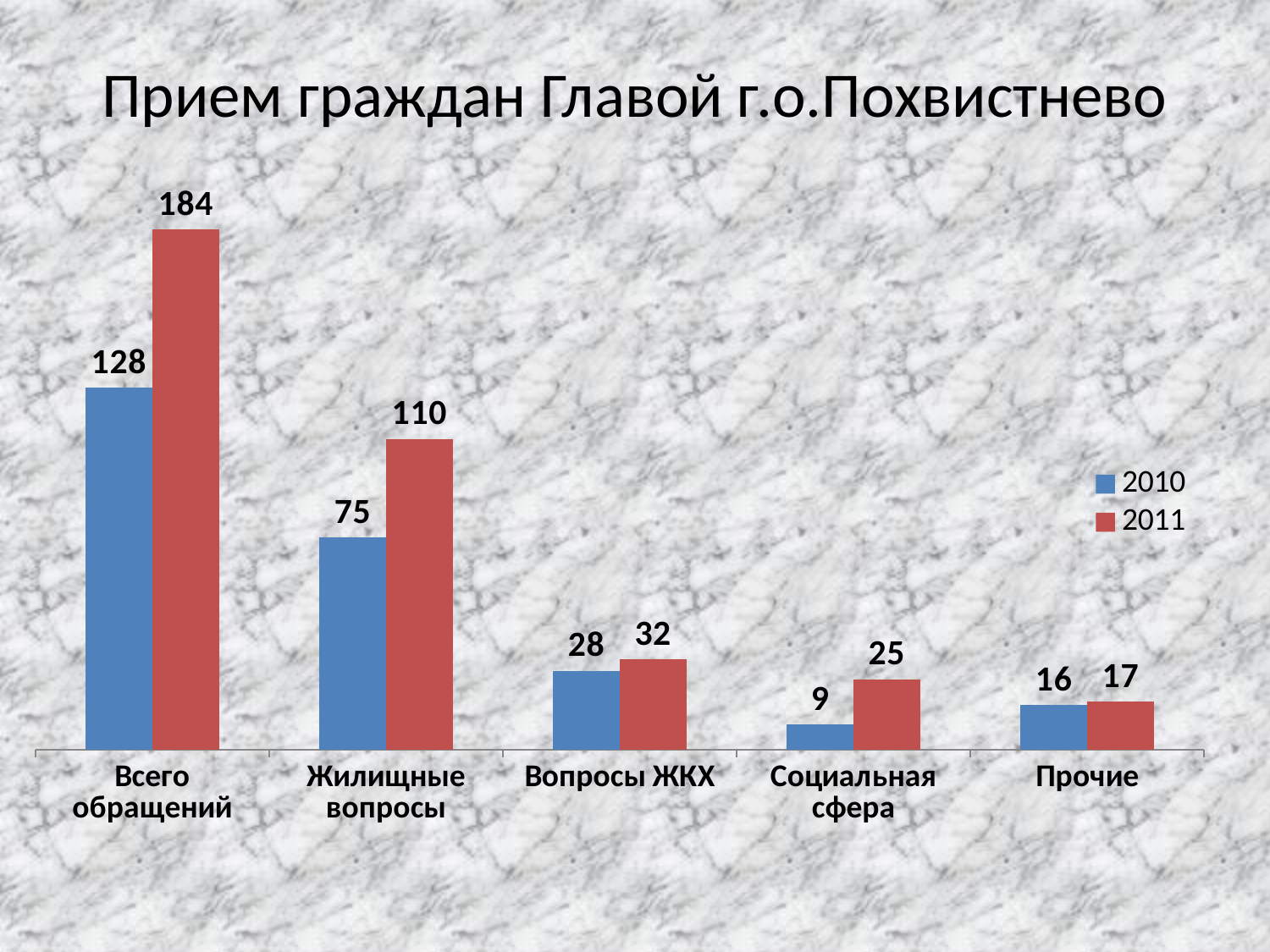

# Прием граждан Главой г.о.Похвистнево

### Chart

| Category | 2010 | 2011 |
|---|---|---|
| Всего обращений | 128.0 | 184.0 |
| Жилищные вопросы | 75.0 | 110.0 |
| Вопросы ЖКХ | 28.0 | 32.0 |
| Социальная сфера | 9.0 | 25.0 |
| Прочие | 16.0 | 17.0 |